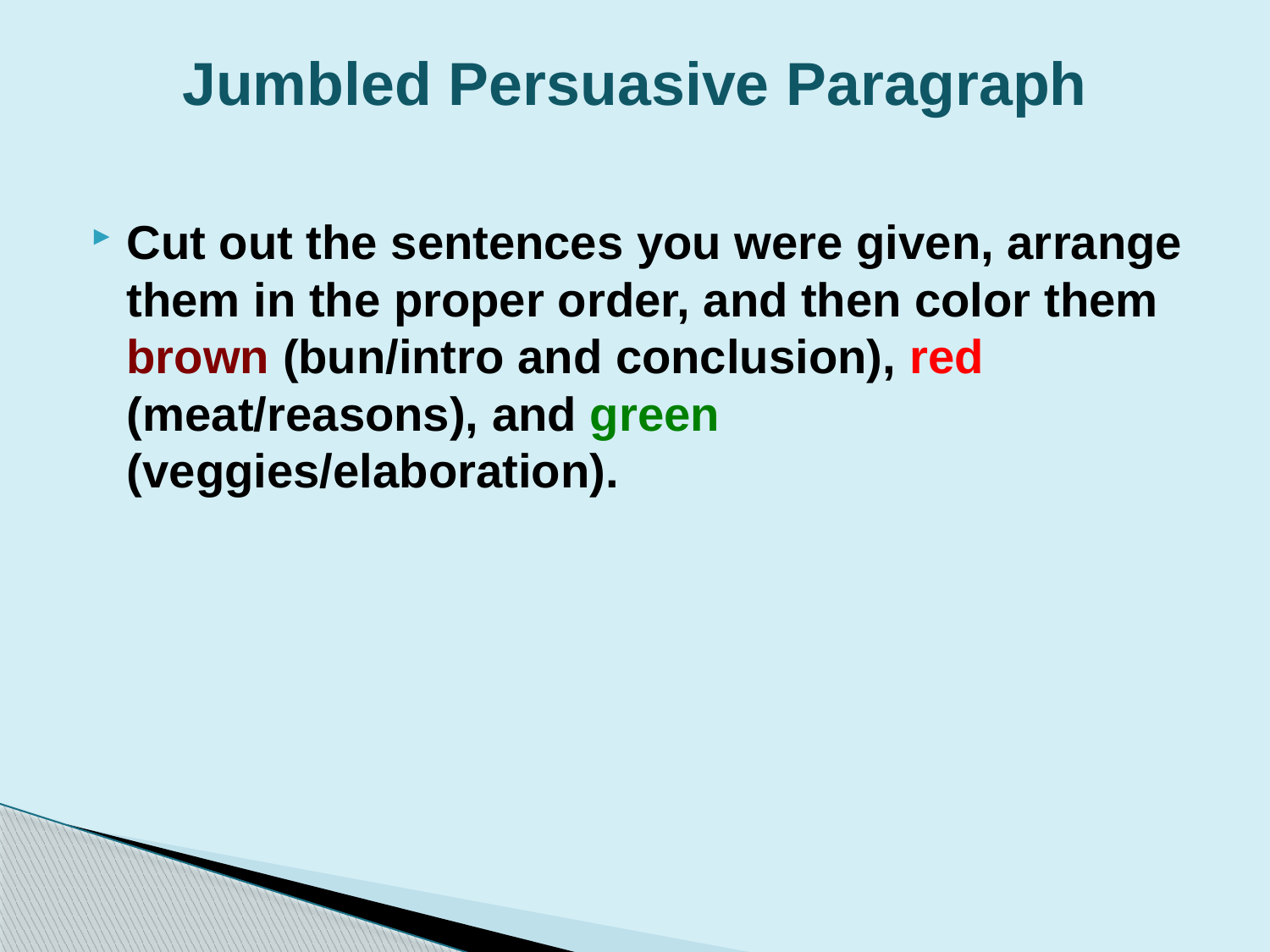

# Jumbled Persuasive Paragraph
Cut out the sentences you were given, arrange them in the proper order, and then color them brown (bun/intro and conclusion), red (meat/reasons), and green (veggies/elaboration).